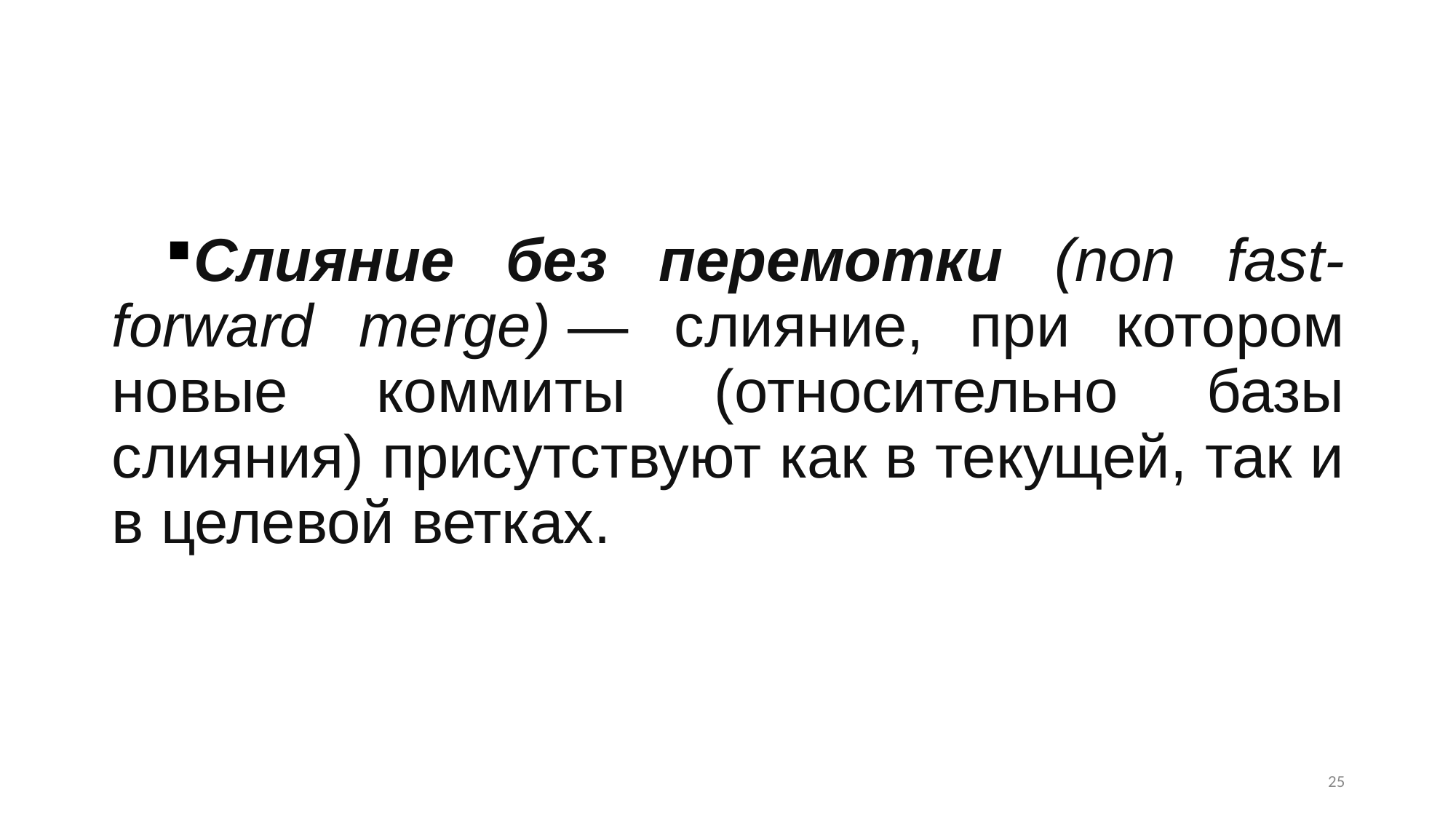

#
Слияние без перемотки (non fast-forward merge) — слияние, при котором новые коммиты (относительно базы слияния) присутствуют как в текущей, так и в целевой ветках.

25